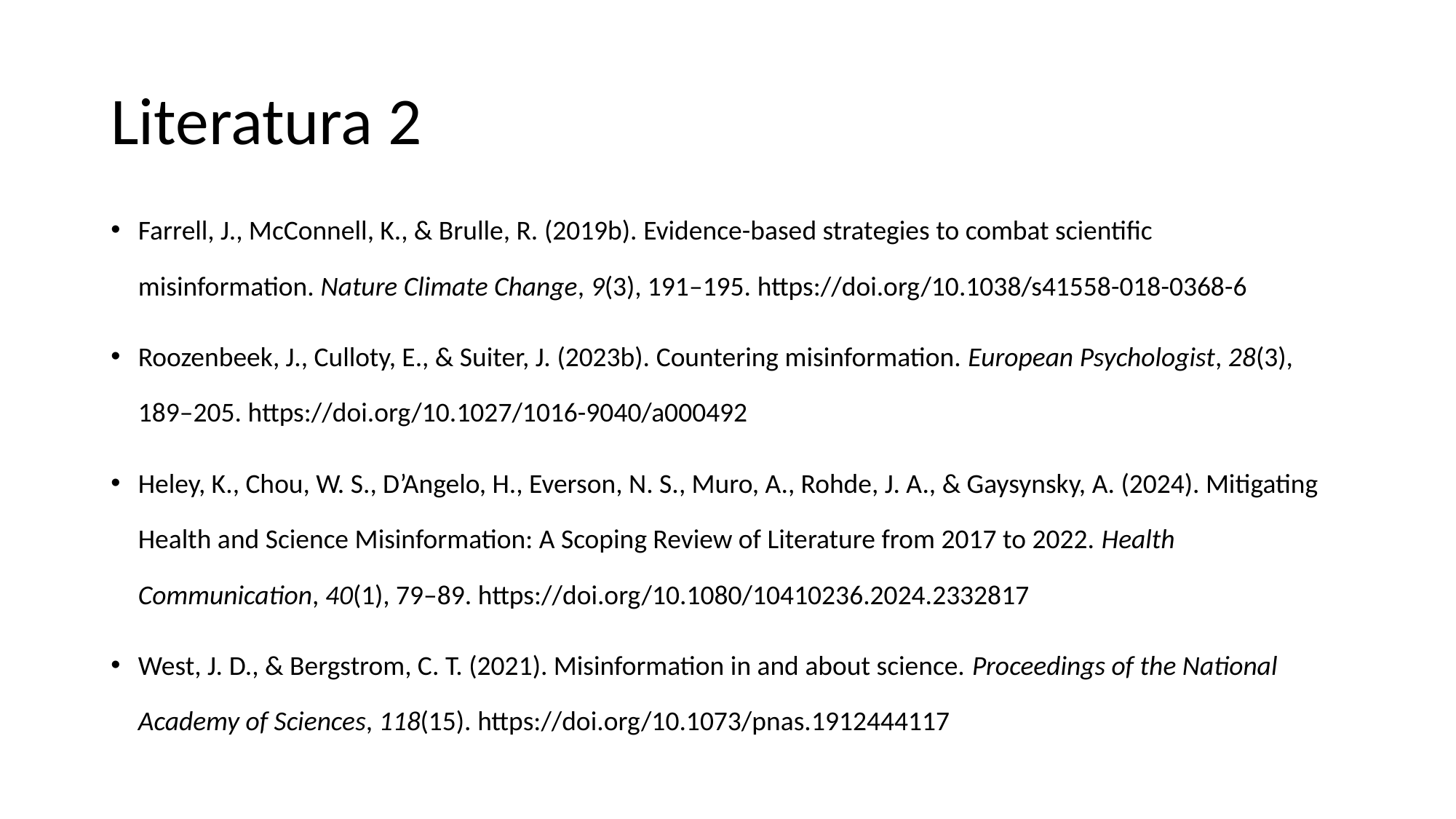

# Literatura 2
Farrell, J., McConnell, K., & Brulle, R. (2019b). Evidence-based strategies to combat scientific misinformation. Nature Climate Change, 9(3), 191–195. https://doi.org/10.1038/s41558-018-0368-6
Roozenbeek, J., Culloty, E., & Suiter, J. (2023b). Countering misinformation. European Psychologist, 28(3), 189–205. https://doi.org/10.1027/1016-9040/a000492
Heley, K., Chou, W. S., D’Angelo, H., Everson, N. S., Muro, A., Rohde, J. A., & Gaysynsky, A. (2024). Mitigating Health and Science Misinformation: A Scoping Review of Literature from 2017 to 2022. Health Communication, 40(1), 79–89. https://doi.org/10.1080/10410236.2024.2332817
West, J. D., & Bergstrom, C. T. (2021). Misinformation in and about science. Proceedings of the National Academy of Sciences, 118(15). https://doi.org/10.1073/pnas.1912444117